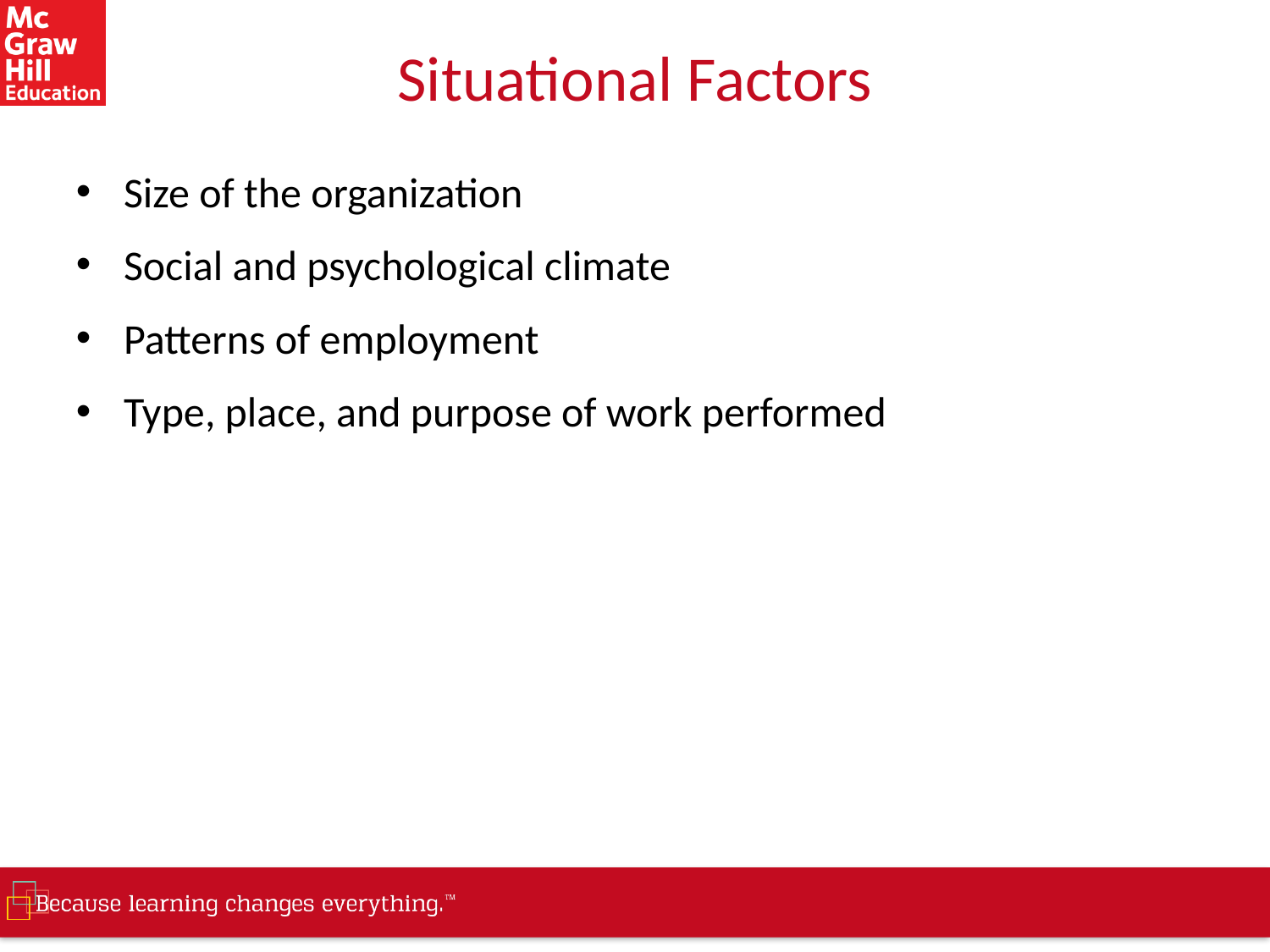

# Situational Factors
Size of the organization
Social and psychological climate
Patterns of employment
Type, place, and purpose of work performed